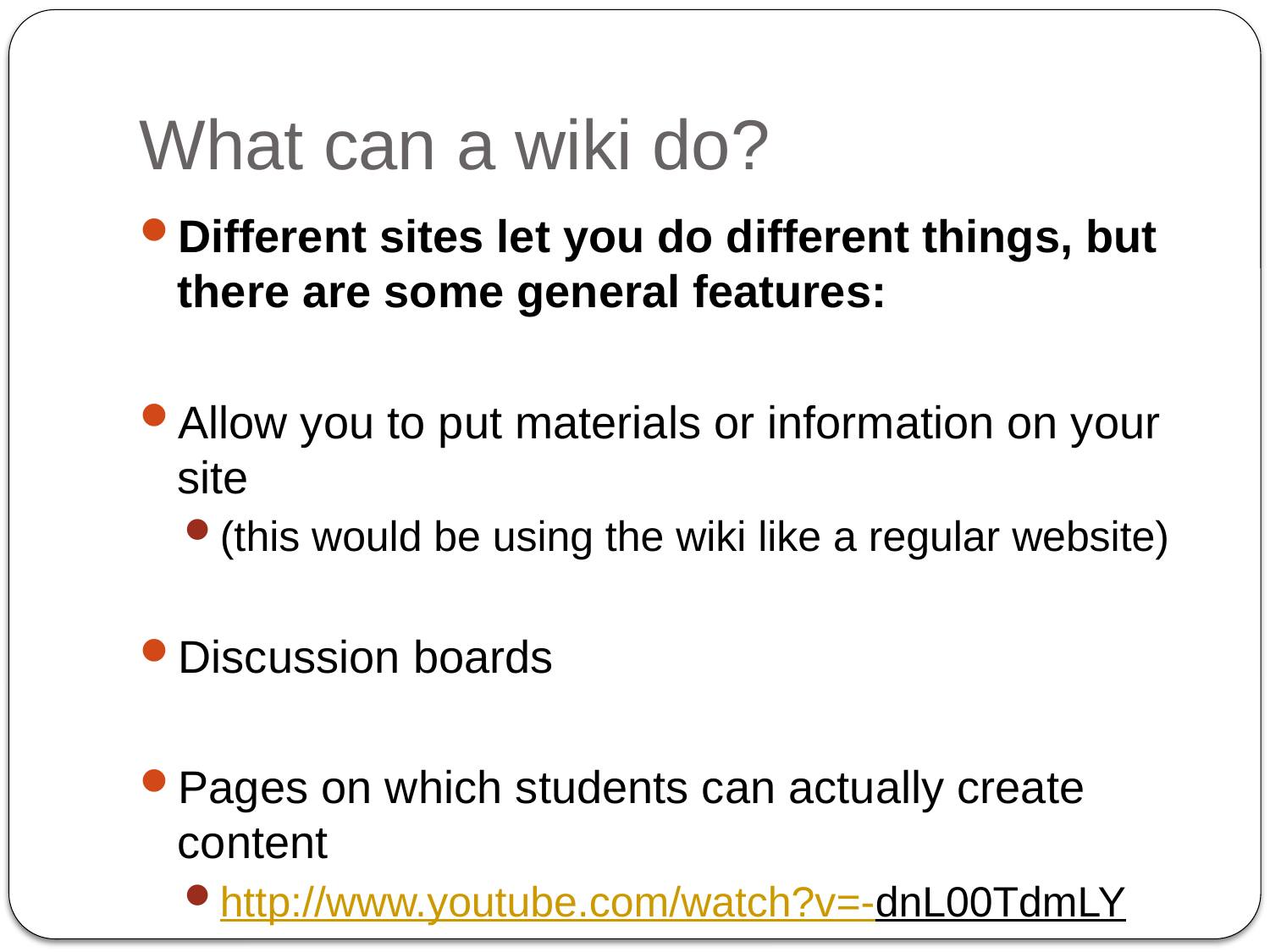

# What can a wiki do?
Different sites let you do different things, but there are some general features:

Allow you to put materials or information on your site
(this would be using the wiki like a regular website)

Discussion boards

Pages on which students can actually create content
http://www.youtube.com/watch?v=-dnL00TdmLY